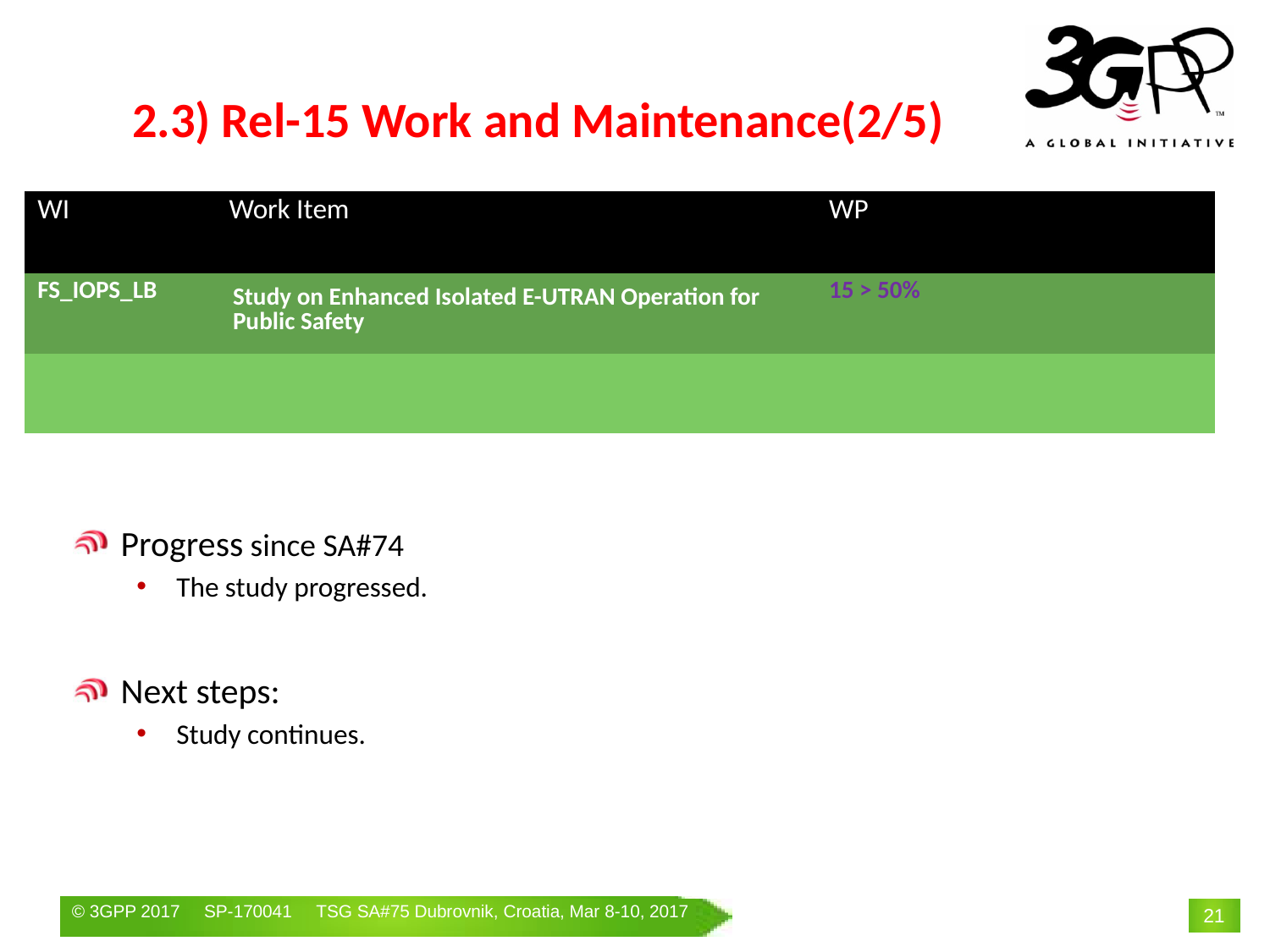

# 2.3) Rel-15 Work and Maintenance(2/5)
| WI | Work Item | WP |  |  |
| --- | --- | --- | --- | --- |
| FS\_IOPS\_LB | Study on Enhanced Isolated E-UTRAN Operation for Public Safety | 15 > 50% |  |  |
|  |  |  |  |  |
Progress since SA#74
The study progressed.

Next steps:
Study continues.